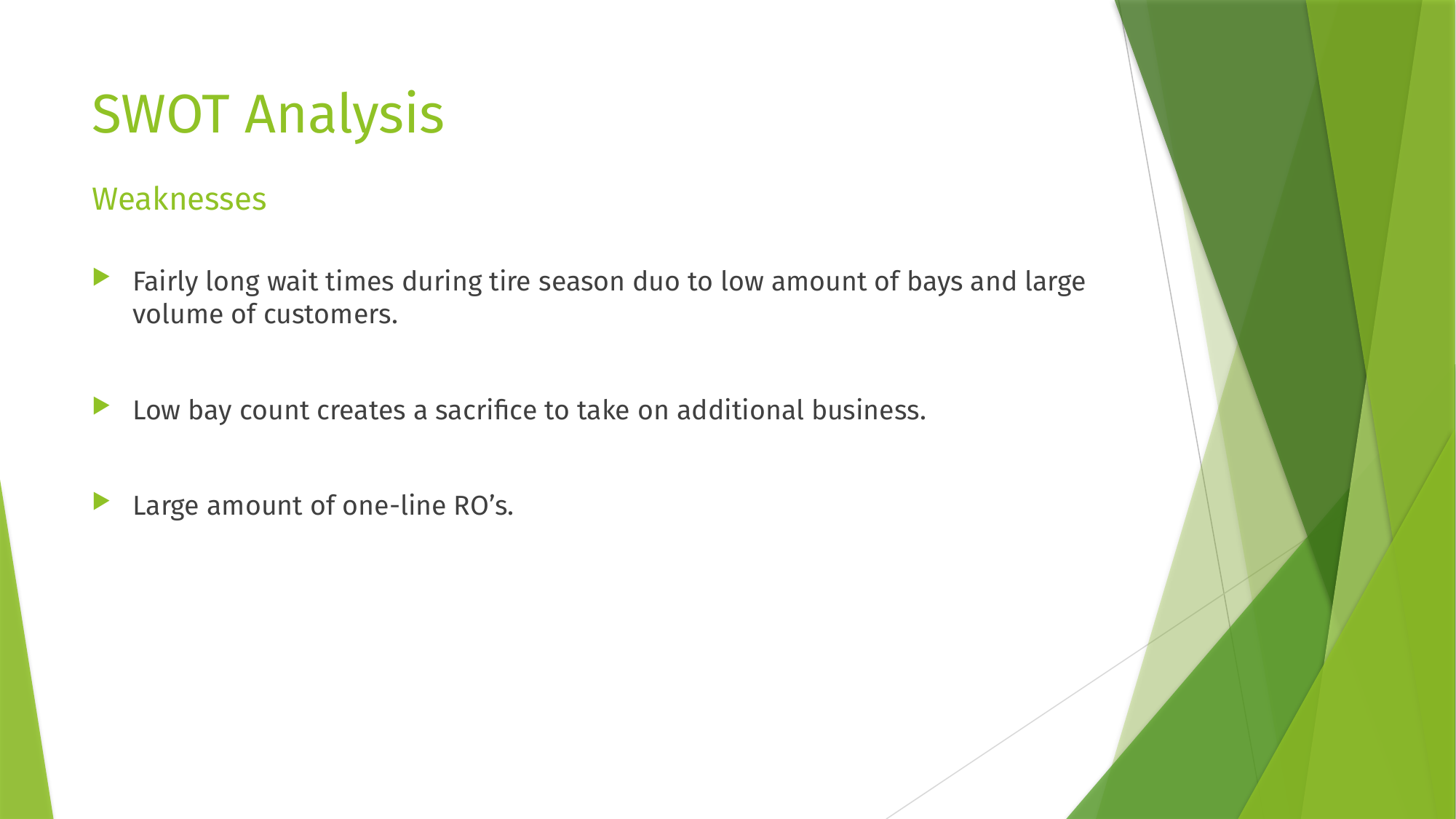

# SWOT Analysis
Weaknesses
Fairly long wait times during tire season duo to low amount of bays and large volume of customers.

Low bay count creates a sacrifice to take on additional business.

Large amount of one-line RO’s.